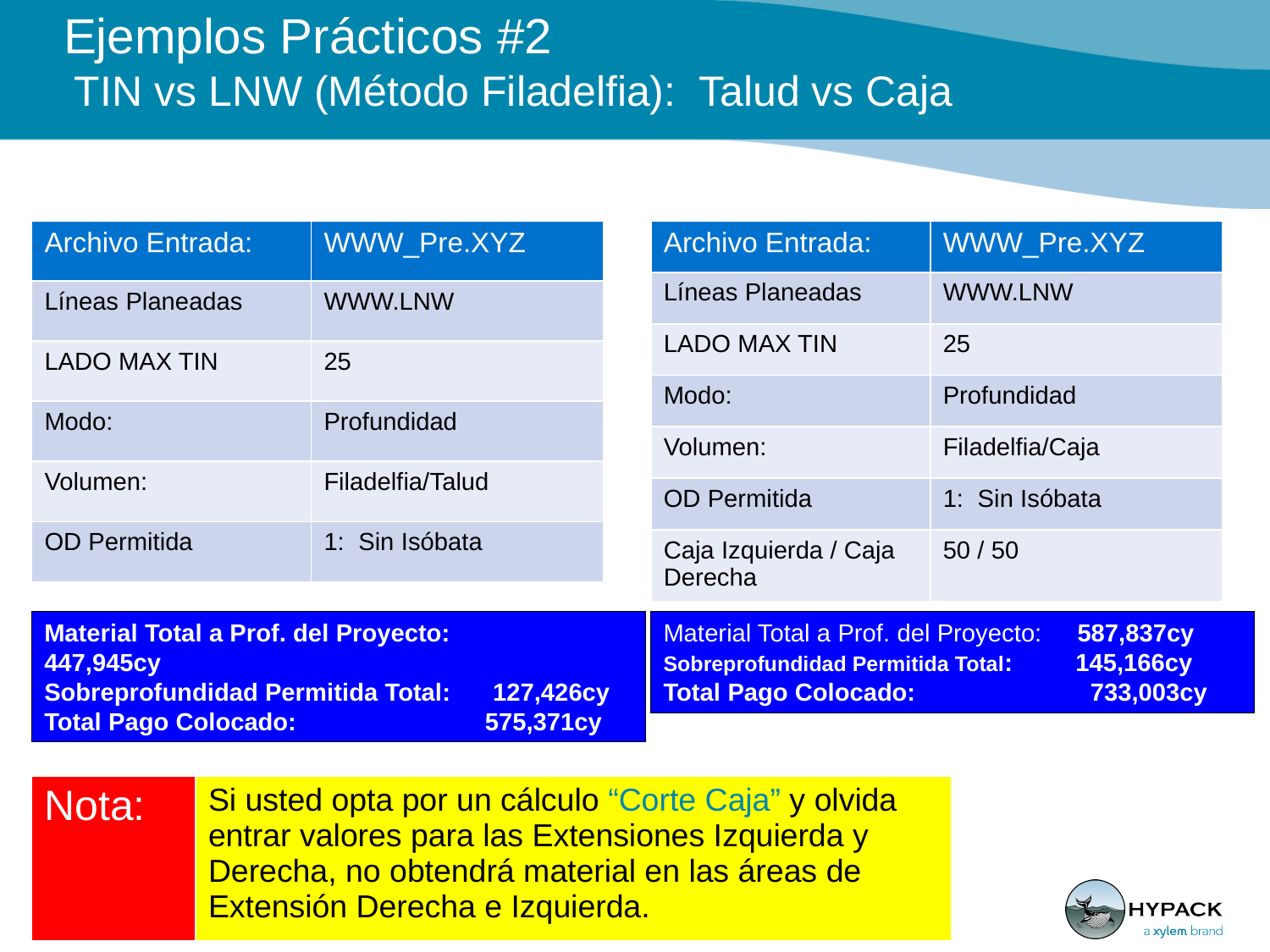

# Ejemplos Prácticos #2 TIN vs LNW (Método Filadelfia):  Talud vs Caja
| Archivo Entrada: | WWW\_Pre.XYZ |
| --- | --- |
| Líneas Planeadas | WWW.LNW |
| LADO MAX TIN | 25 |
| Modo: | Profundidad |
| Volumen: | Filadelfia/Caja |
| OD Permitida | 1: Sin Isóbata |
| Caja Izquierda / Caja Derecha | 50 / 50 |
| Archivo Entrada: | WWW\_Pre.XYZ |
| --- | --- |
| Líneas Planeadas | WWW.LNW |
| LADO MAX TIN | 25 |
| Modo: | Profundidad |
| Volumen: | Filadelfia/Talud |
| OD Permitida | 1: Sin Isóbata |
Material Total a Prof. del Proyecto:     587,837cy
Sobreprofundidad Permitida Total:         145,166cy
Total Pago Colocado:                         733,003cy
Material Total a Prof. del Proyecto: 	447,945cy
Sobreprofundidad Permitida Total:      127,426cy
Total Pago Colocado:                           575,371cy
| Nota: | Si usted opta por un cálculo “Corte Caja” y olvida entrar valores para las Extensiones Izquierda y Derecha, no obtendrá material en las áreas de Extensión Derecha e Izquierda. |
| --- | --- |